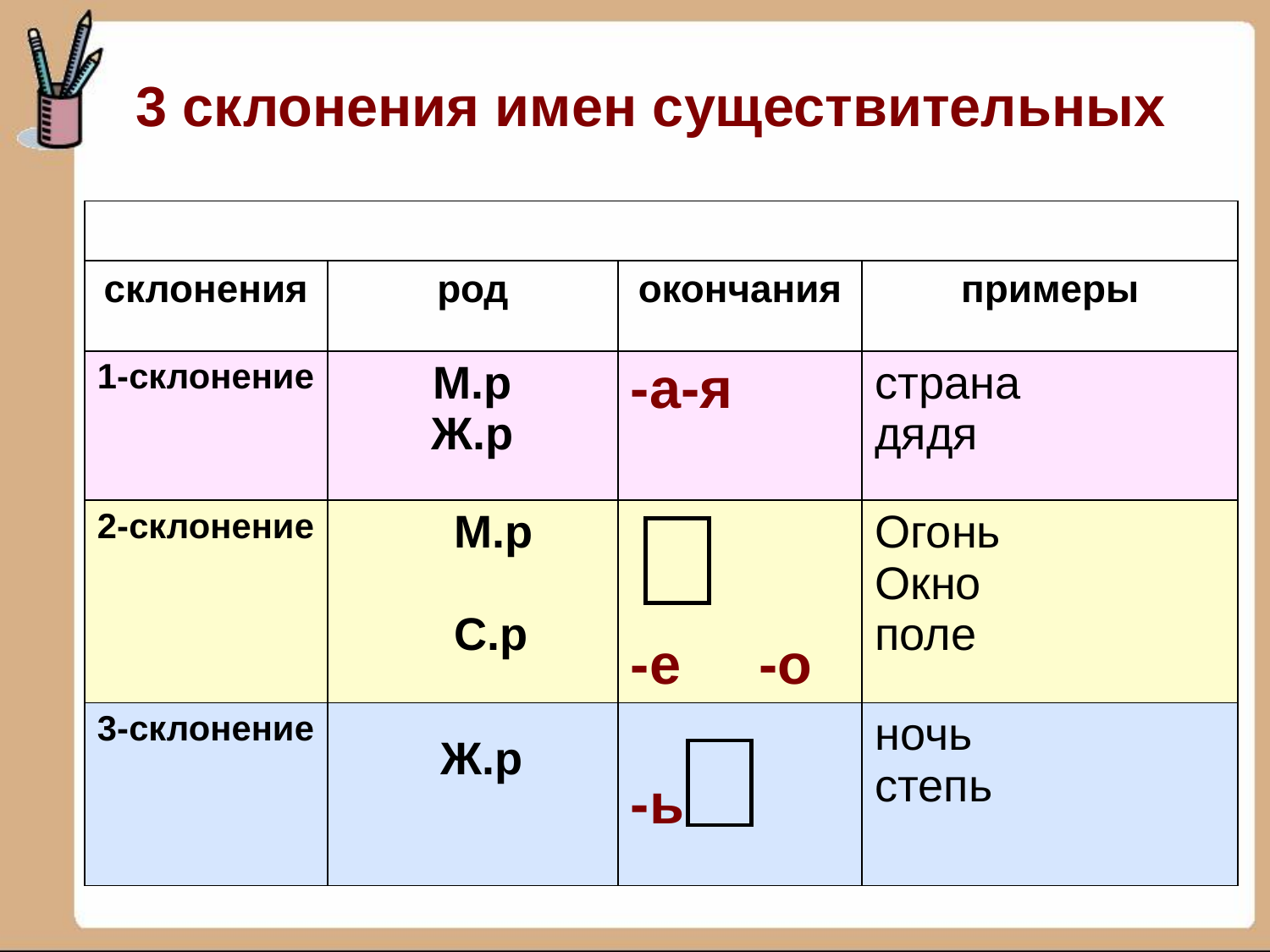

# 3 склонения имен существительных
|  |  |  |  |
| --- | --- | --- | --- |
| склонения | род | окончания | примеры |
| 1-склонение | М.р Ж.р | -а-я | страна дядя |
| 2-склонение | М.р С.р | -е -о | Огонь Окно поле |
| 3-склонение | Ж.р | -ь | ночь степь |